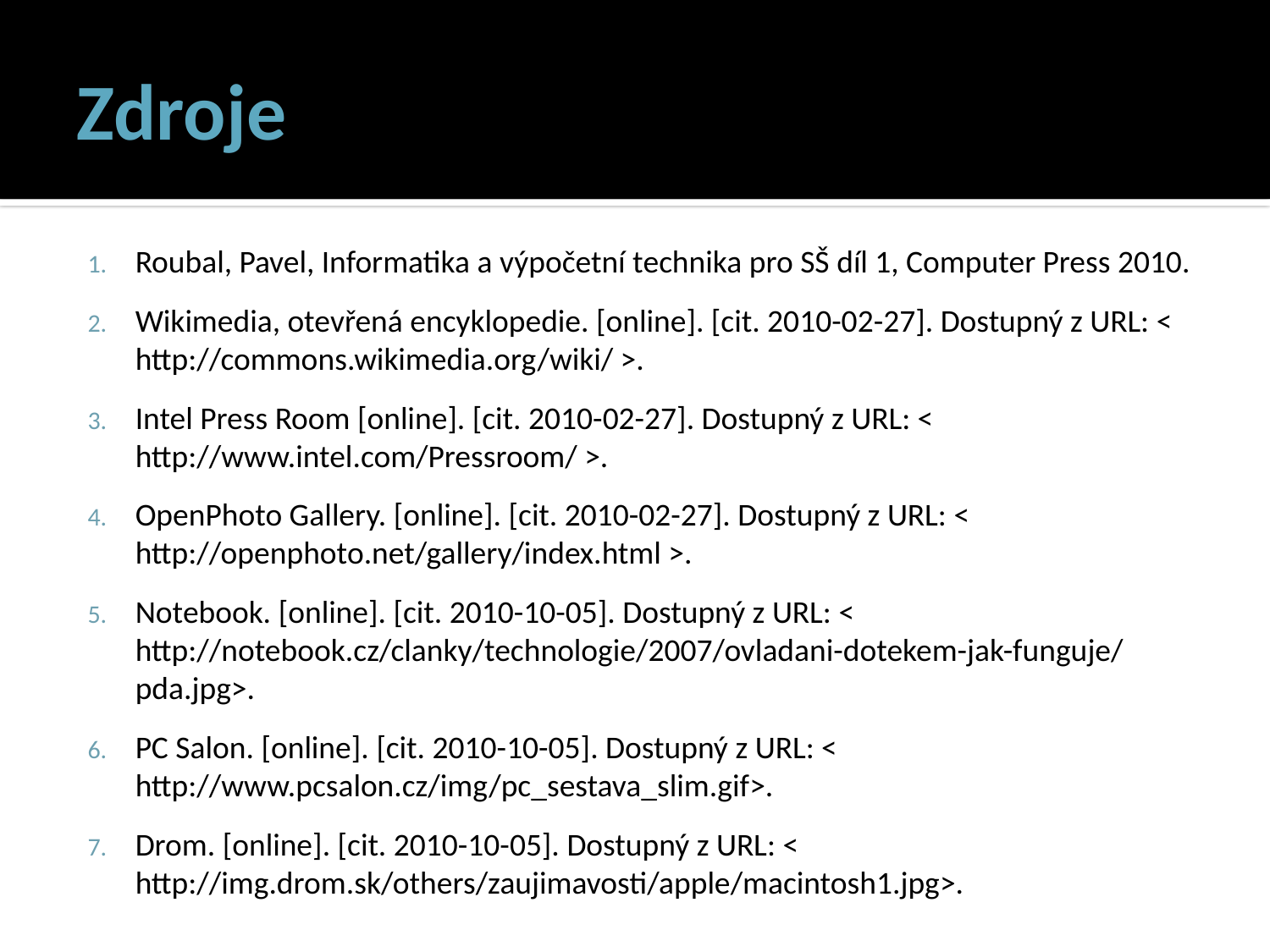

# Zdroje
Roubal, Pavel, Informatika a výpočetní technika pro SŠ díl 1, Computer Press 2010.
Wikimedia, otevřená encyklopedie. [online]. [cit. 2010-02-27]. Dostupný z URL: < http://commons.wikimedia.org/wiki/ >.
Intel Press Room [online]. [cit. 2010-02-27]. Dostupný z URL: < http://www.intel.com/Pressroom/ >.
OpenPhoto Gallery. [online]. [cit. 2010-02-27]. Dostupný z URL: < http://openphoto.net/gallery/index.html >.
Notebook. [online]. [cit. 2010-10-05]. Dostupný z URL: < http://notebook.cz/clanky/technologie/2007/ovladani-dotekem-jak-funguje/pda.jpg>.
PC Salon. [online]. [cit. 2010-10-05]. Dostupný z URL: < http://www.pcsalon.cz/img/pc_sestava_slim.gif>.
Drom. [online]. [cit. 2010-10-05]. Dostupný z URL: < http://img.drom.sk/others/zaujimavosti/apple/macintosh1.jpg>.